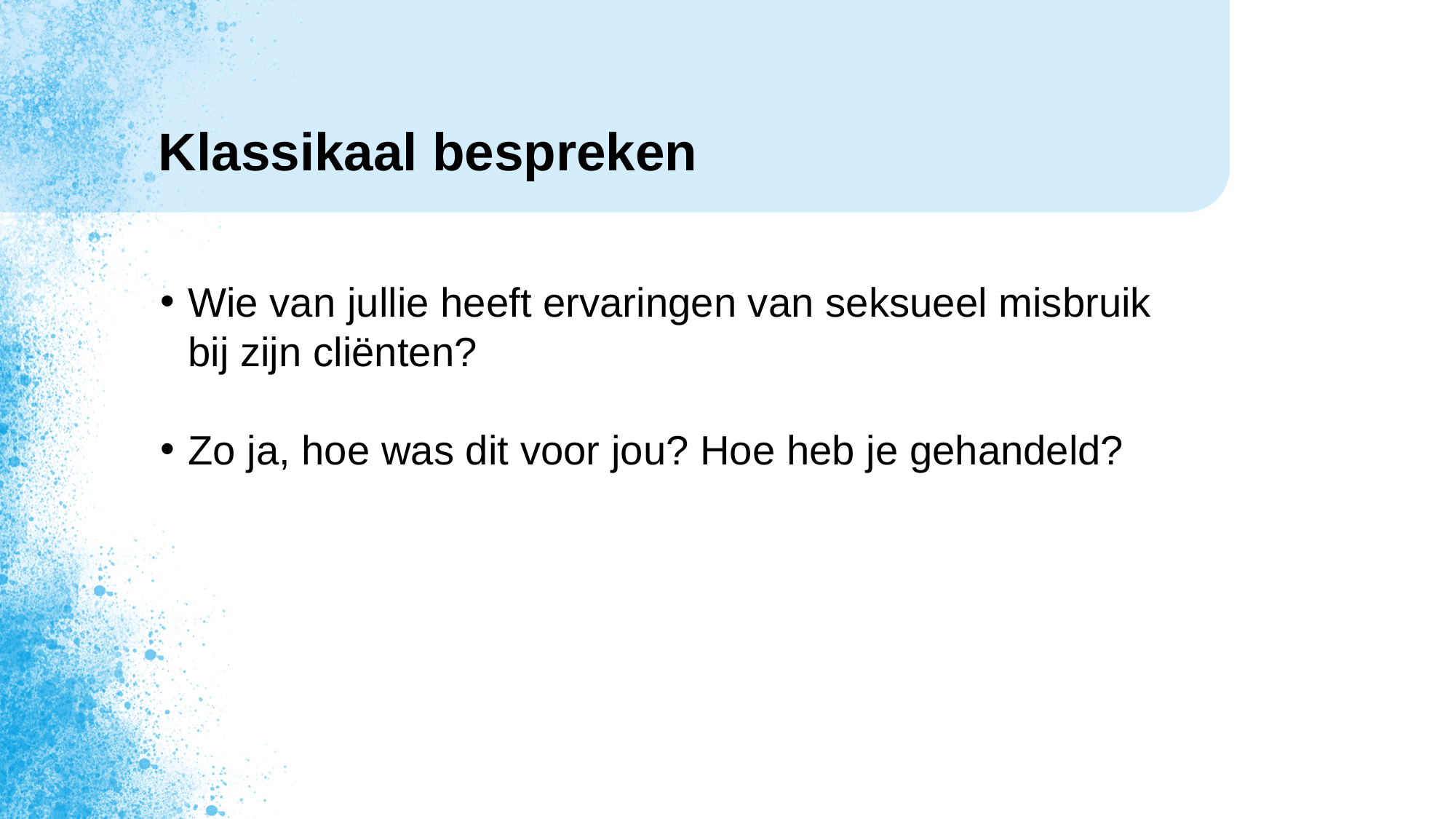

# Klassikaal bespreken
Wie van jullie heeft ervaringen van seksueel misbruik bij zijn cliënten?

Zo ja, hoe was dit voor jou? Hoe heb je gehandeld?